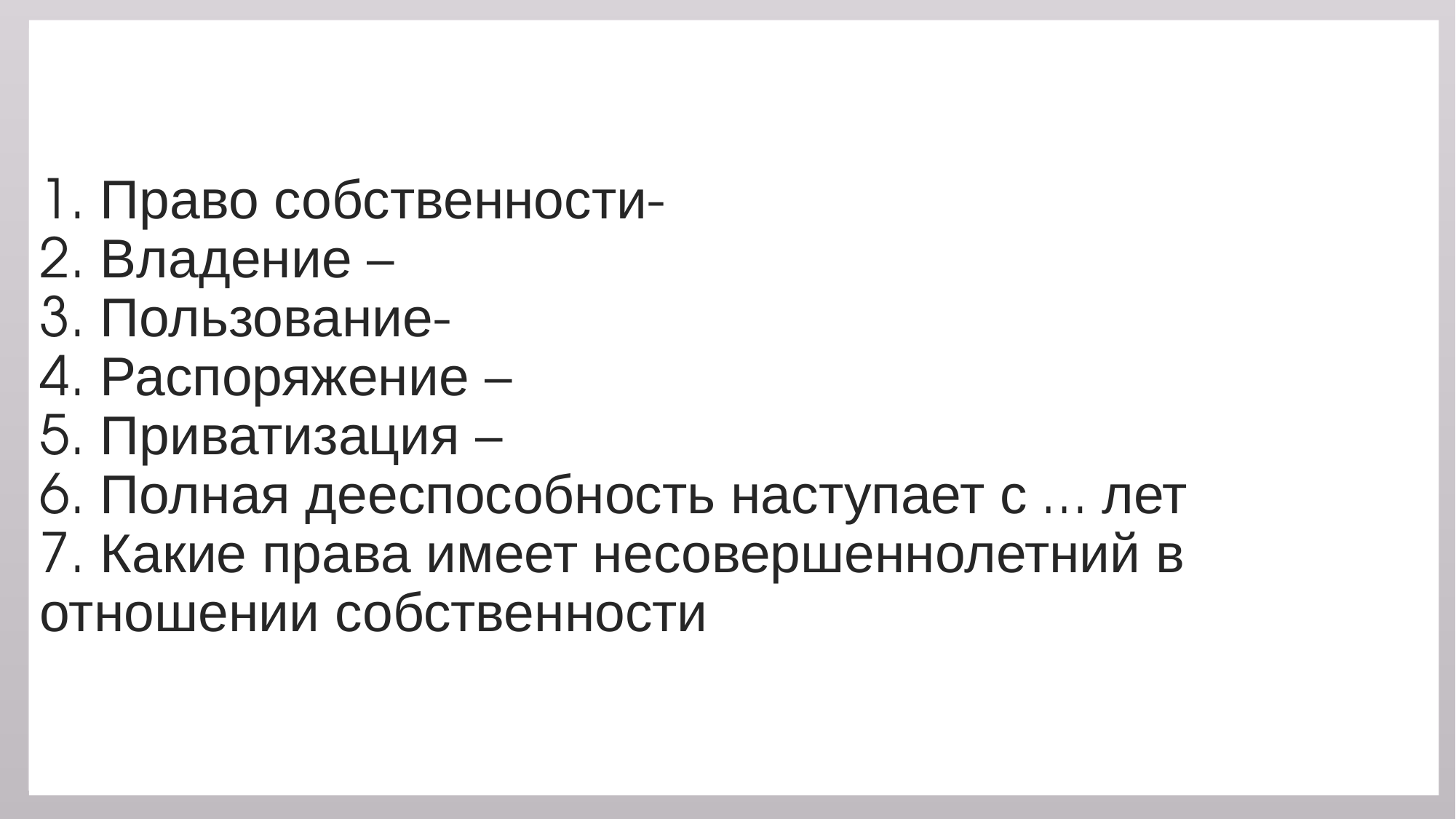

# 1. Право собственности- 2. Владение – 3. Пользование- 4. Распоряжение – 5. Приватизация – 6. Полная дееспособность наступает с … лет 7. Какие права имеет несовершеннолетний в отношении собственности